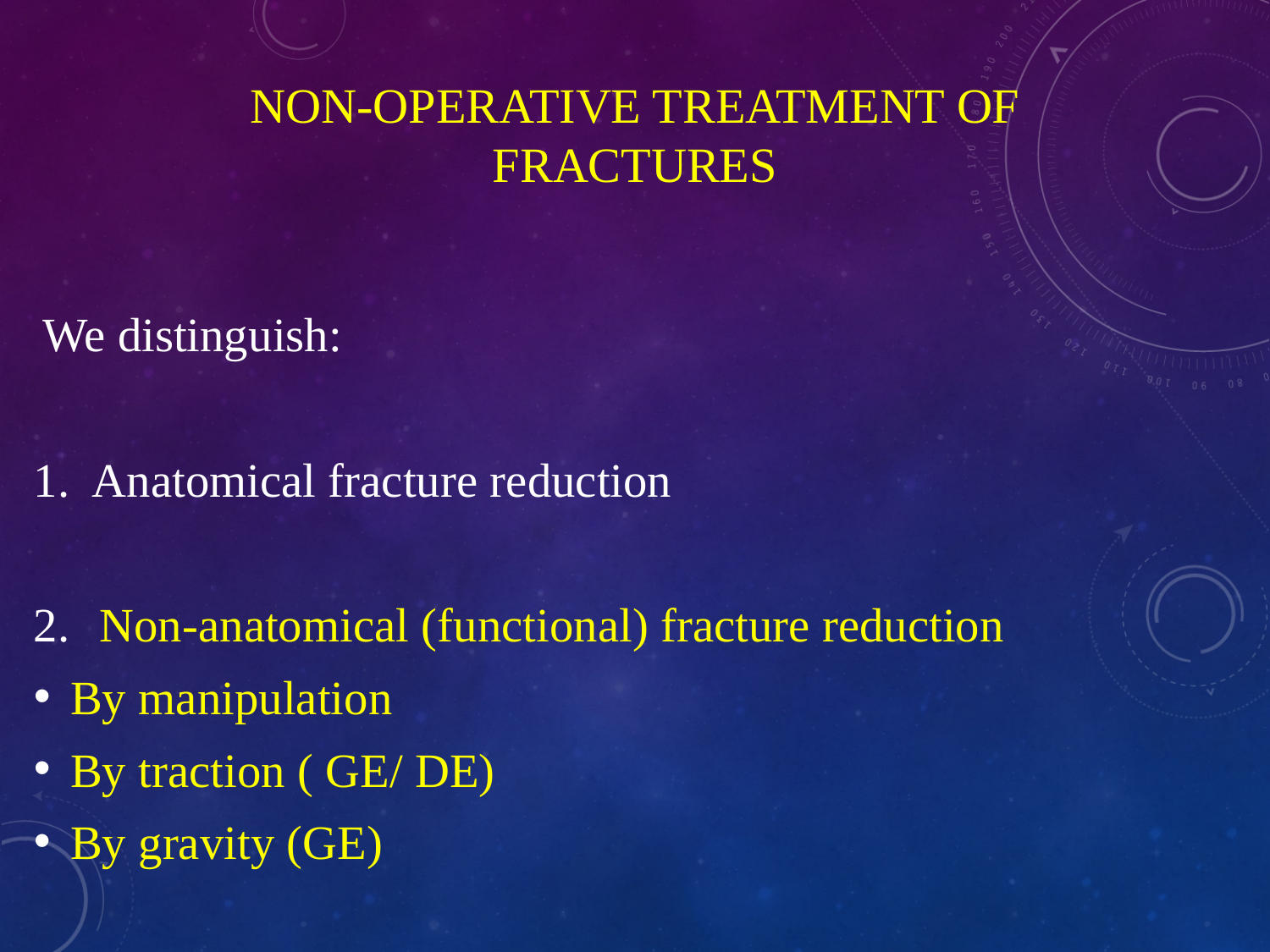

# non-operative treatment of fractures
 We distinguish:

Anatomical fracture reduction

Non-anatomical (functional) fracture reduction
By manipulation
By traction ( GE/ DE)
By gravity (GE)